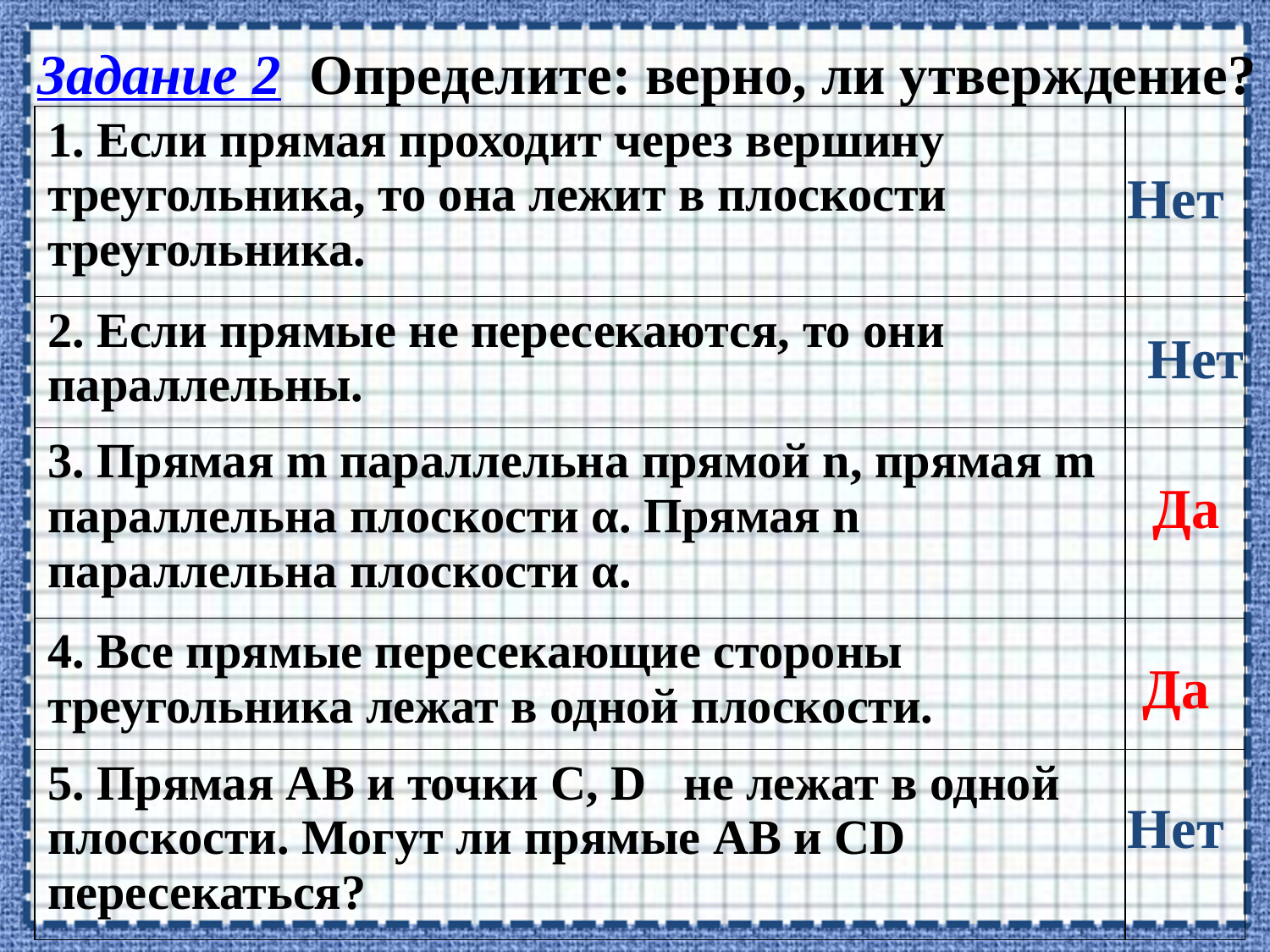

Задание 2  Определите: верно, ли утверждение?
| 1. Если прямая проходит через вершину треугольника, то она лежит в плоскости треугольника. |  |
| --- | --- |
| 2. Если прямые не пересекаются, то они параллельны. |  |
| 3. Прямая m параллельна прямой n, прямая m параллельна плоскости α. Прямая n параллельна плоскости α. |  |
| 4. Все прямые пересекающие стороны треугольника лежат в одной плоскости. |  |
| 5. Прямая АВ и точки С, D не лежат в одной плоскости. Могут ли прямые АВ и СD пересекаться? |  |
Нет
Нет
Да
Да
Нет